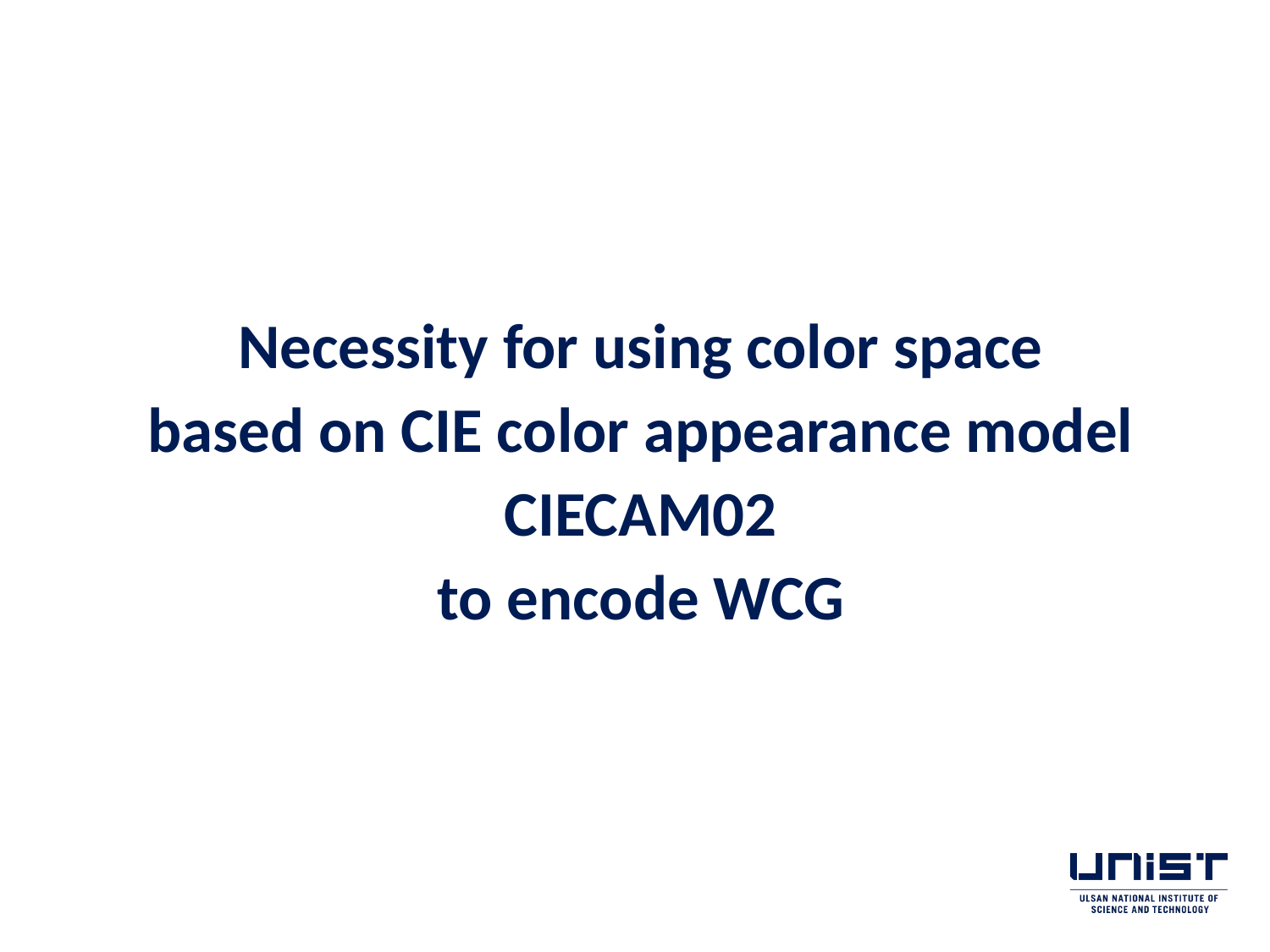

# Necessity for using color space based on CIE color appearance model CIECAM02 to encode WCG